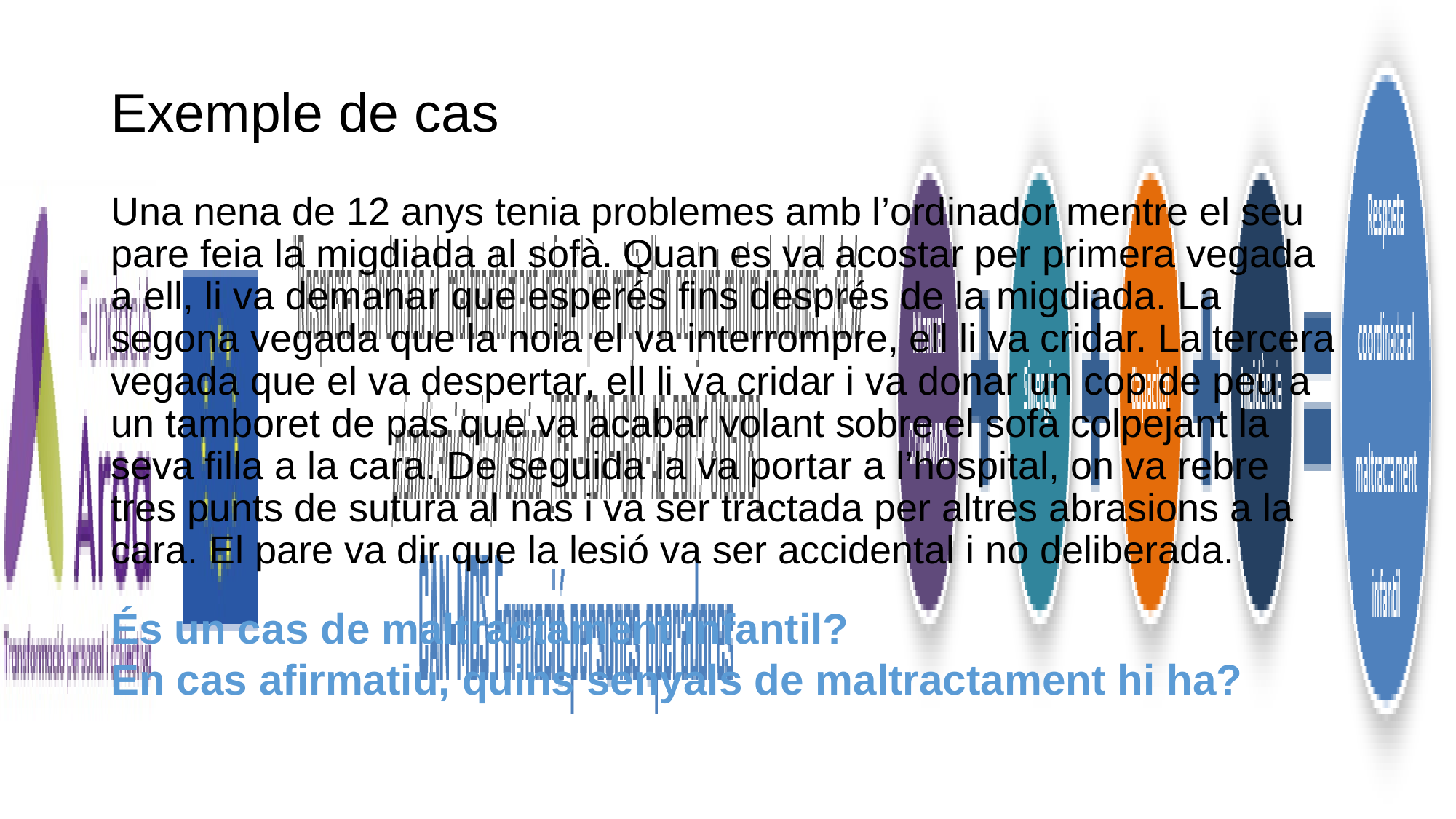

# Exemple de cas
Una nena de 12 anys tenia problemes amb l’ordinador mentre el seu pare feia la migdiada al sofà. Quan es va acostar per primera vegada a ell, li va demanar que esperés fins després de la migdiada. La segona vegada que la noia el va interrompre, ell li va cridar. La tercera vegada que el va despertar, ell li va cridar i va donar un cop de peu a un tamboret de pas que va acabar volant sobre el sofà colpejant la seva filla a la cara. De seguida la va portar a l’hospital, on va rebre tres punts de sutura al nas i va ser tractada per altres abrasions a la cara. El pare va dir que la lesió va ser accidental i no deliberada.
És un cas de maltractament infantil?
En cas afirmatiu, quins senyals de maltractament hi ha?